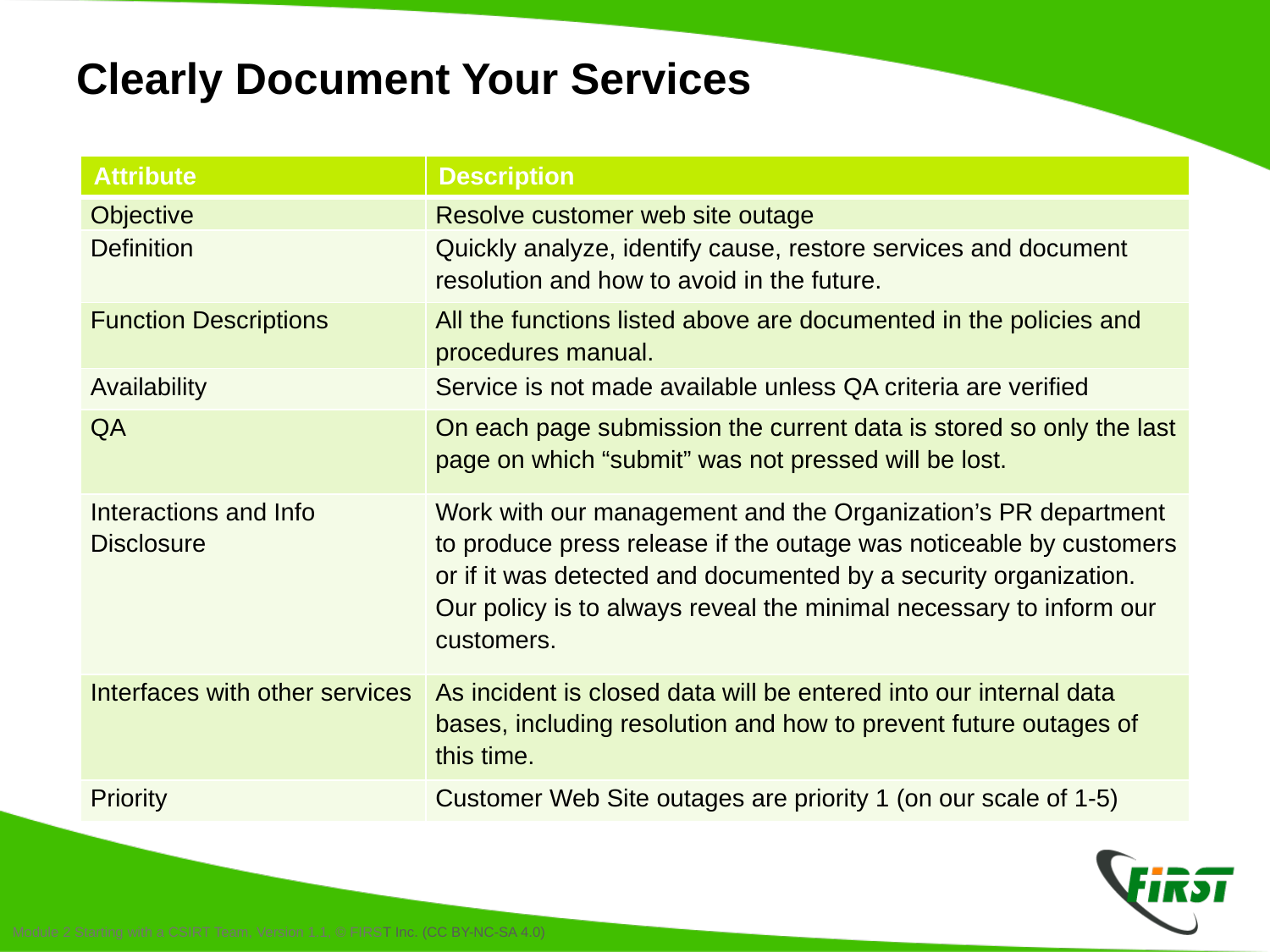

# Clearly Document Your Services
| Attribute | Description |
| --- | --- |
| Objective | Resolve customer web site outage |
| Definition | Quickly analyze, identify cause, restore services and document resolution and how to avoid in the future. |
| Function Descriptions | All the functions listed above are documented in the policies and procedures manual. |
| Availability | Service is not made available unless QA criteria are verified |
| QA | On each page submission the current data is stored so only the last page on which “submit” was not pressed will be lost. |
| Interactions and Info Disclosure | Work with our management and the Organization’s PR department to produce press release if the outage was noticeable by customers or if it was detected and documented by a security organization. Our policy is to always reveal the minimal necessary to inform our customers. |
| Interfaces with other services | As incident is closed data will be entered into our internal data bases, including resolution and how to prevent future outages of this time. |
| Priority | Customer Web Site outages are priority 1 (on our scale of 1-5) |